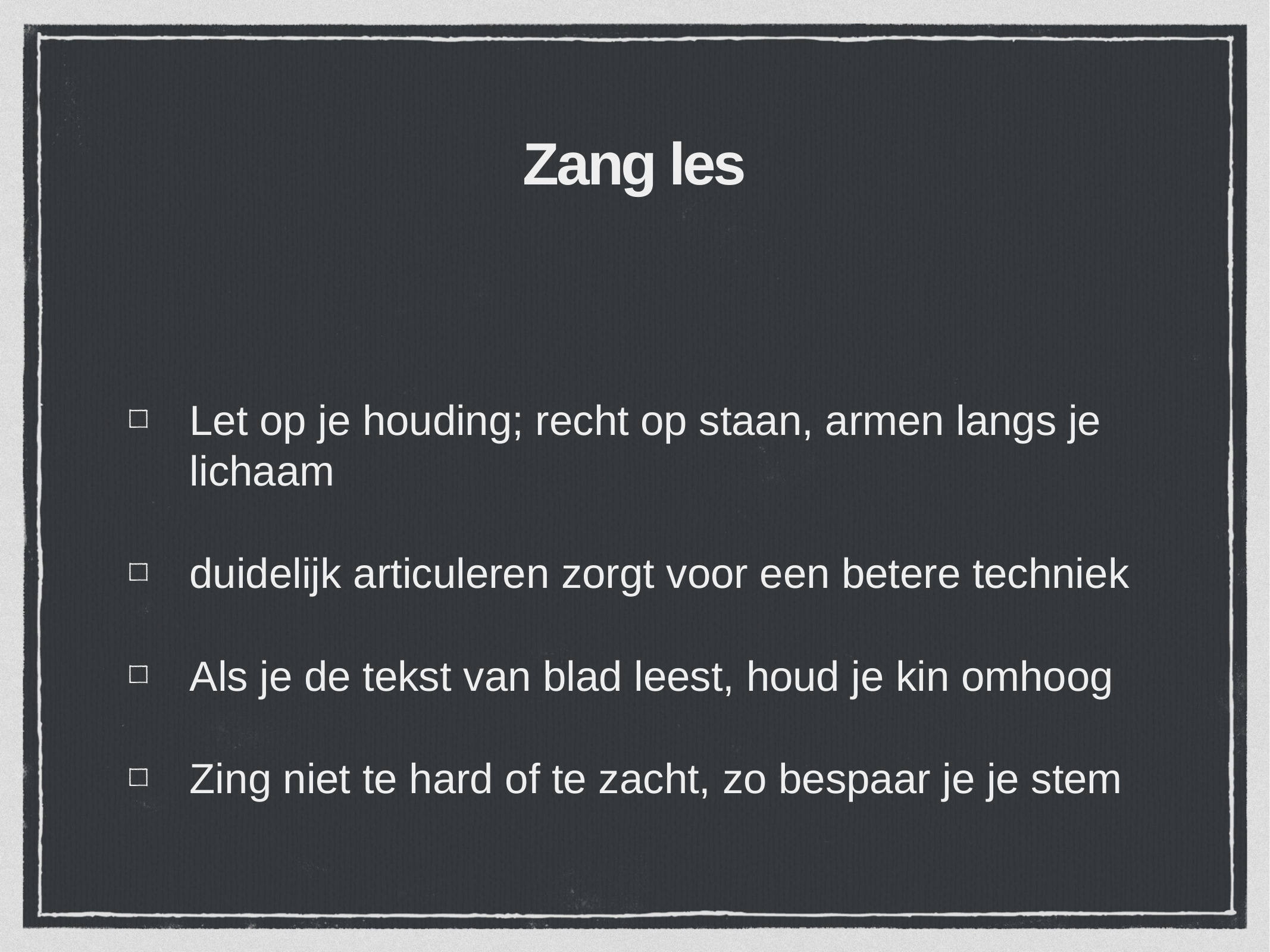

# Zang les
Let op je houding; recht op staan, armen langs je lichaam
duidelijk articuleren zorgt voor een betere techniek
Als je de tekst van blad leest, houd je kin omhoog
Zing niet te hard of te zacht, zo bespaar je je stem